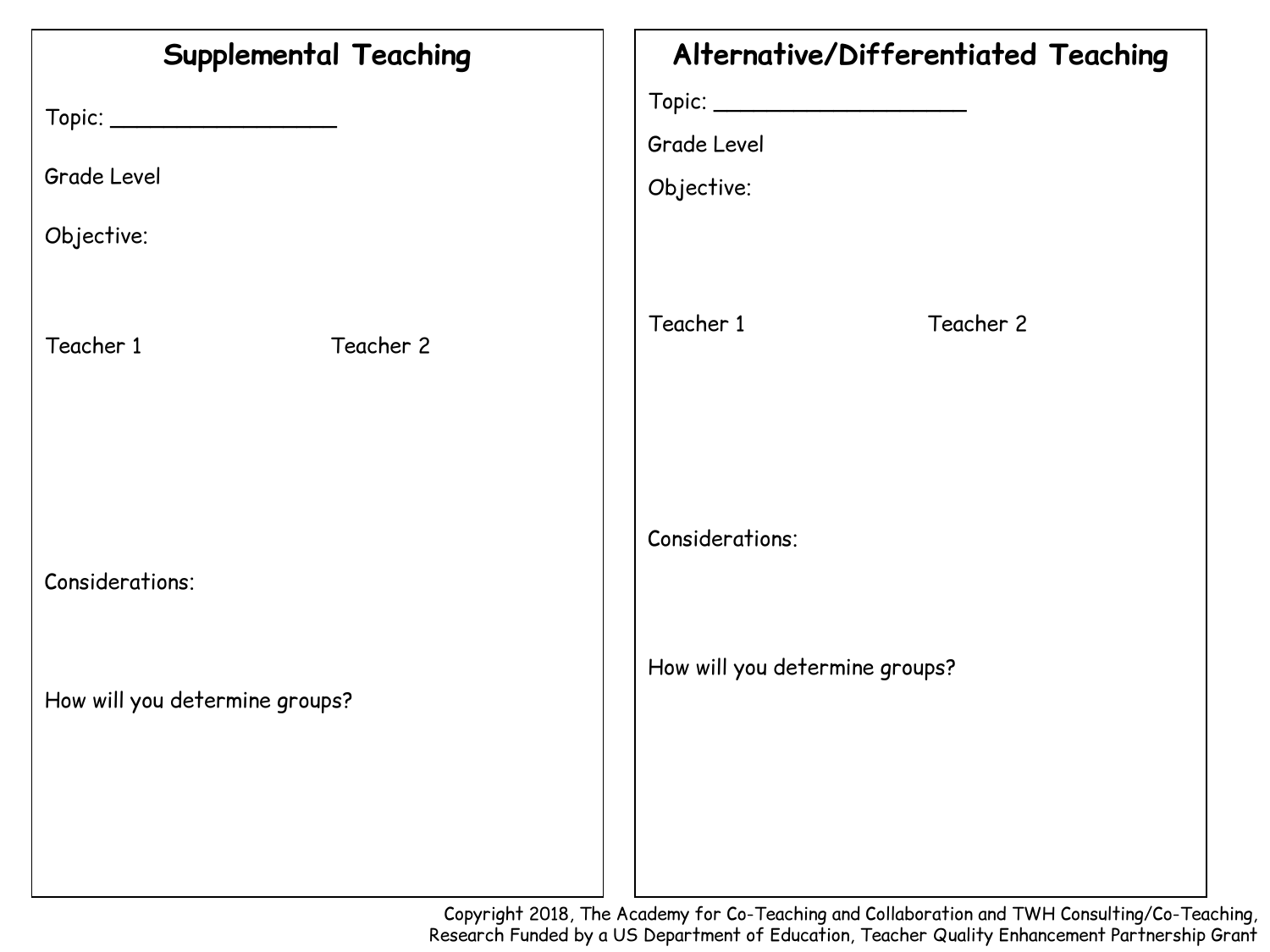

Supplemental Teaching

Topic: _________________

Grade Level

Objective:

Teacher 1		     Teacher 2

Considerations:

How will you determine groups?

Alternative/Differentiated Teaching
Topic: ___________________
Grade Level
Objective:

Teacher 1		    Teacher 2

Considerations:

How will you determine groups?
Copyright 2018, The Academy for Co-Teaching and Collaboration and TWH Consulting/Co-Teaching,
Research Funded by a US Department of Education, Teacher Quality Enhancement Partnership Grant